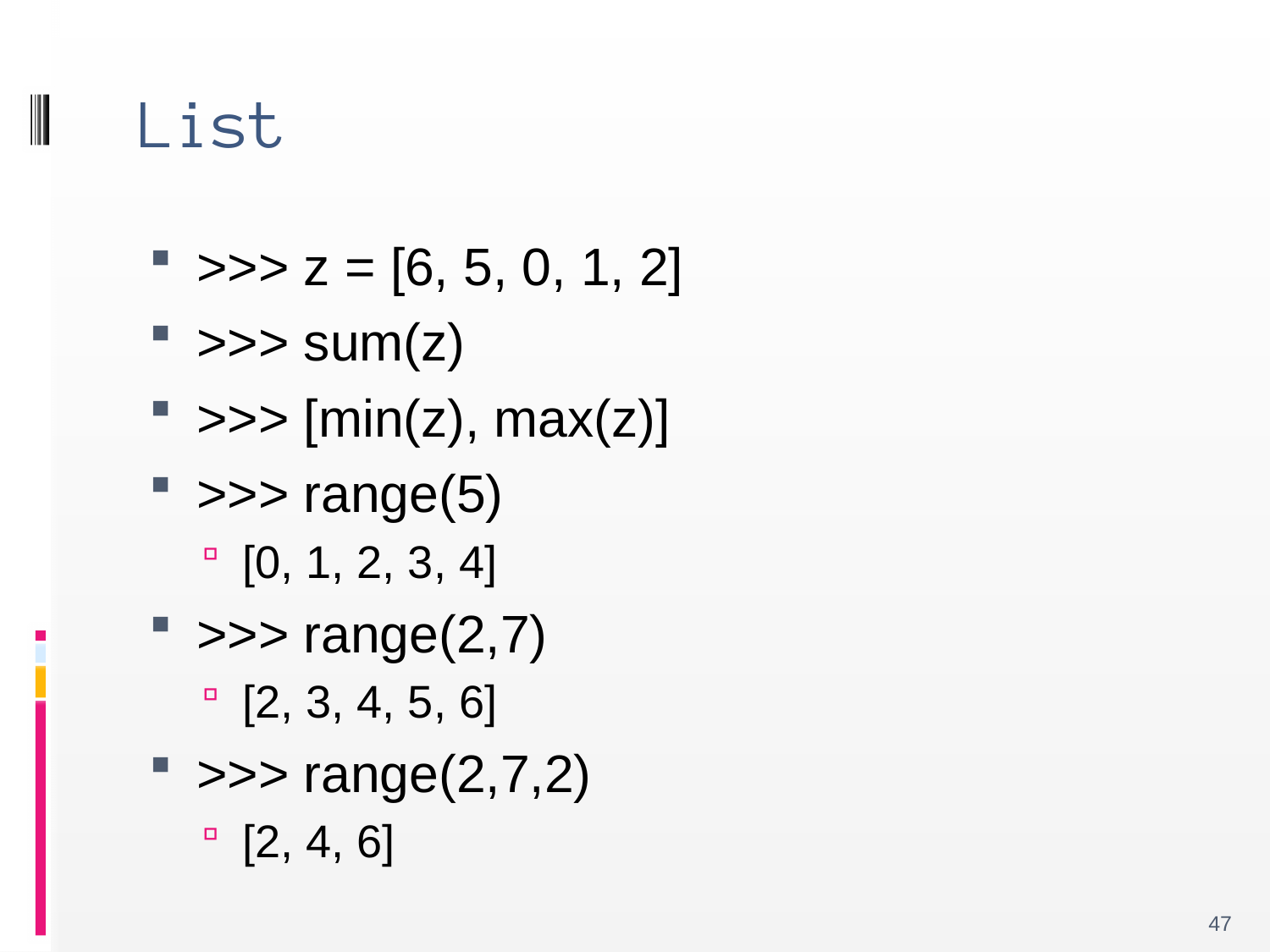

# List
>>> z = [6, 5, 0, 1, 2]
>>> sum(z)
>>> [min(z), max(z)]
>>> range(5)
[0, 1, 2, 3, 4]
>>> range(2,7)
[2, 3, 4, 5, 6]
>>> range(2,7,2)
[2, 4, 6]

47